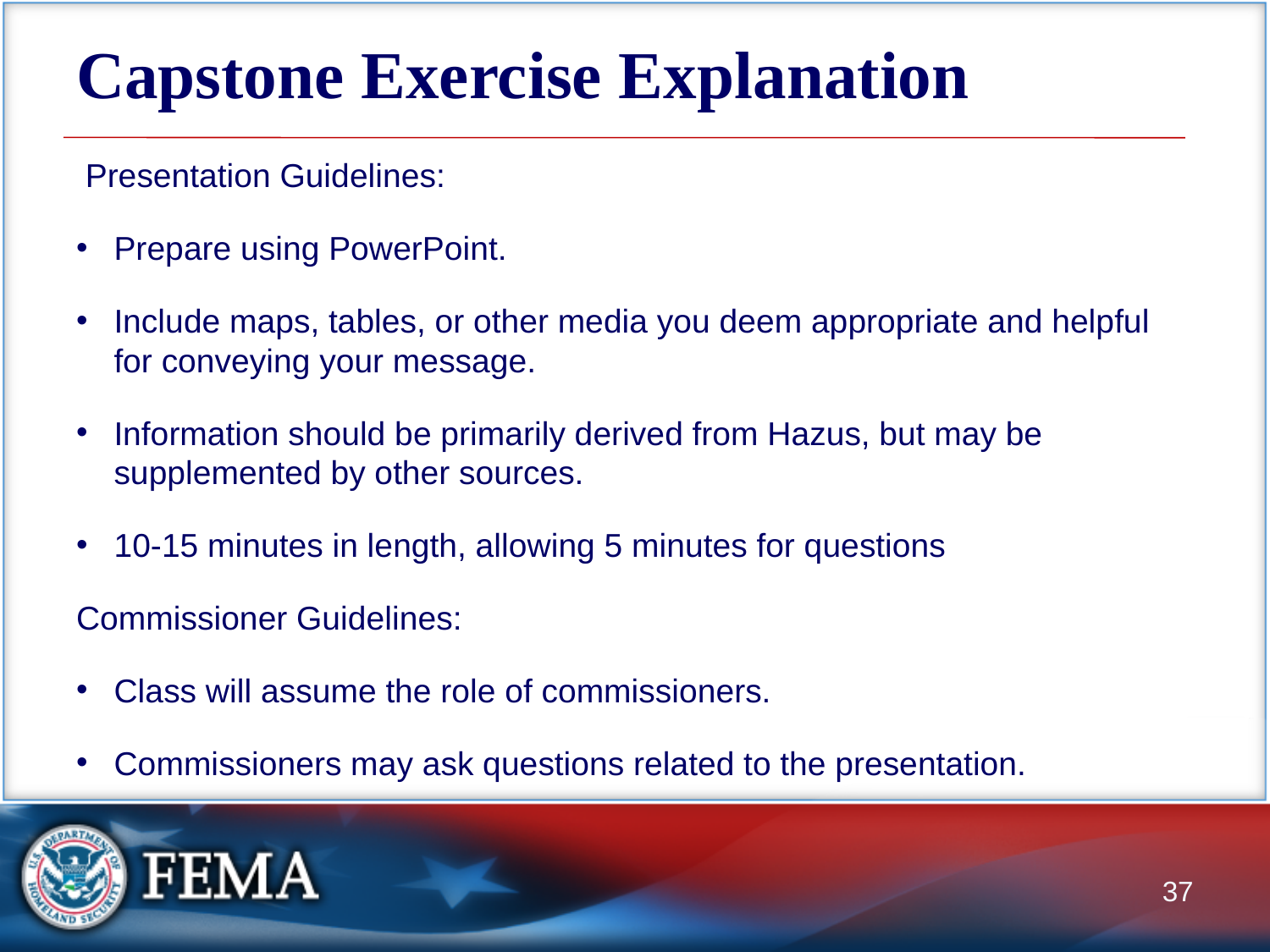

# Capstone Exercise Explanation
 Presentation Guidelines:
Prepare using PowerPoint.
Include maps, tables, or other media you deem appropriate and helpful for conveying your message.
Information should be primarily derived from Hazus, but may be supplemented by other sources.
10-15 minutes in length, allowing 5 minutes for questions
Commissioner Guidelines:
Class will assume the role of commissioners.
Commissioners may ask questions related to the presentation.
37